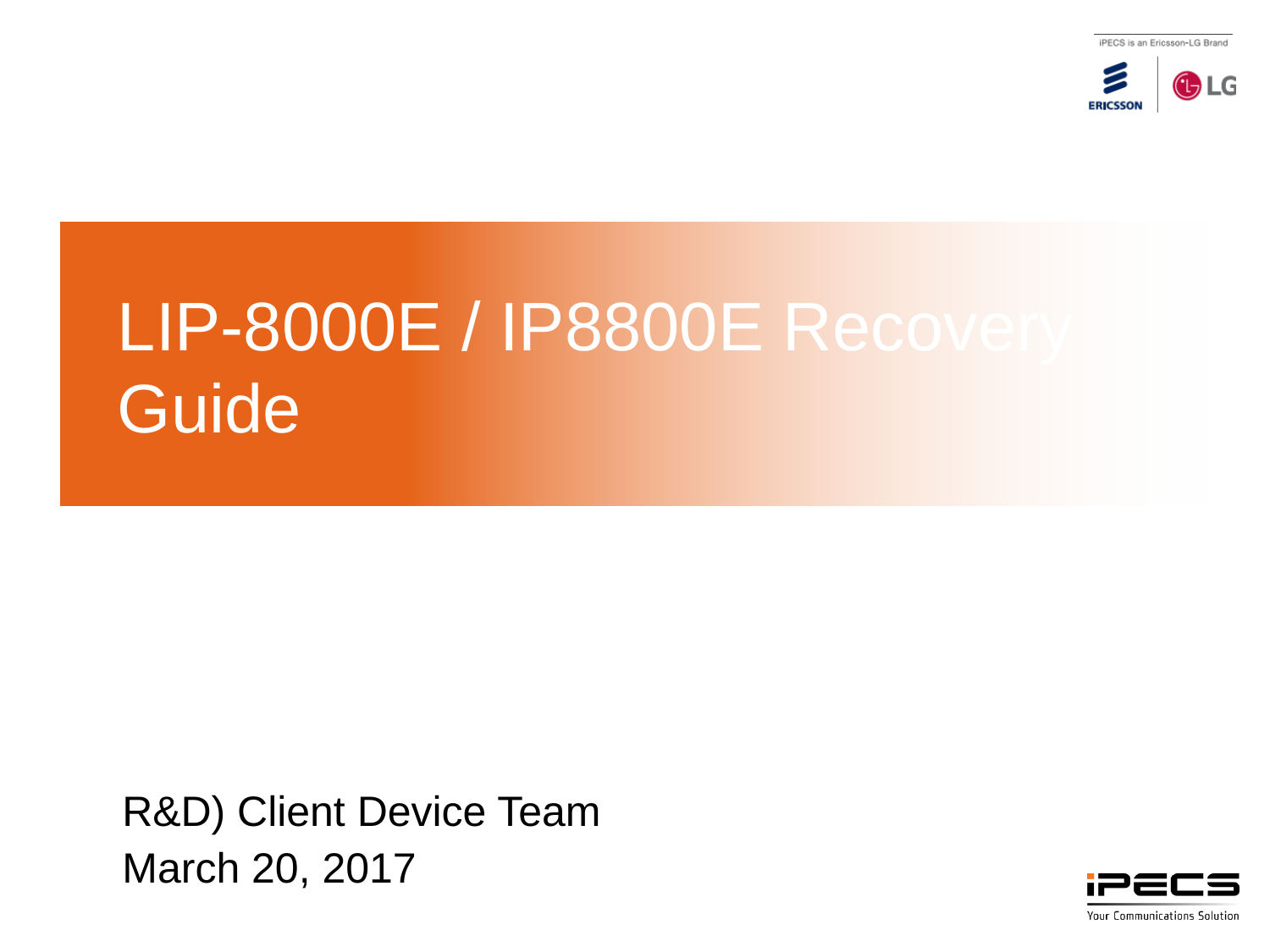

# LIP-8000E / IP8800E Recovery  Guide
R&D) Client Device Team

March 20, 2017